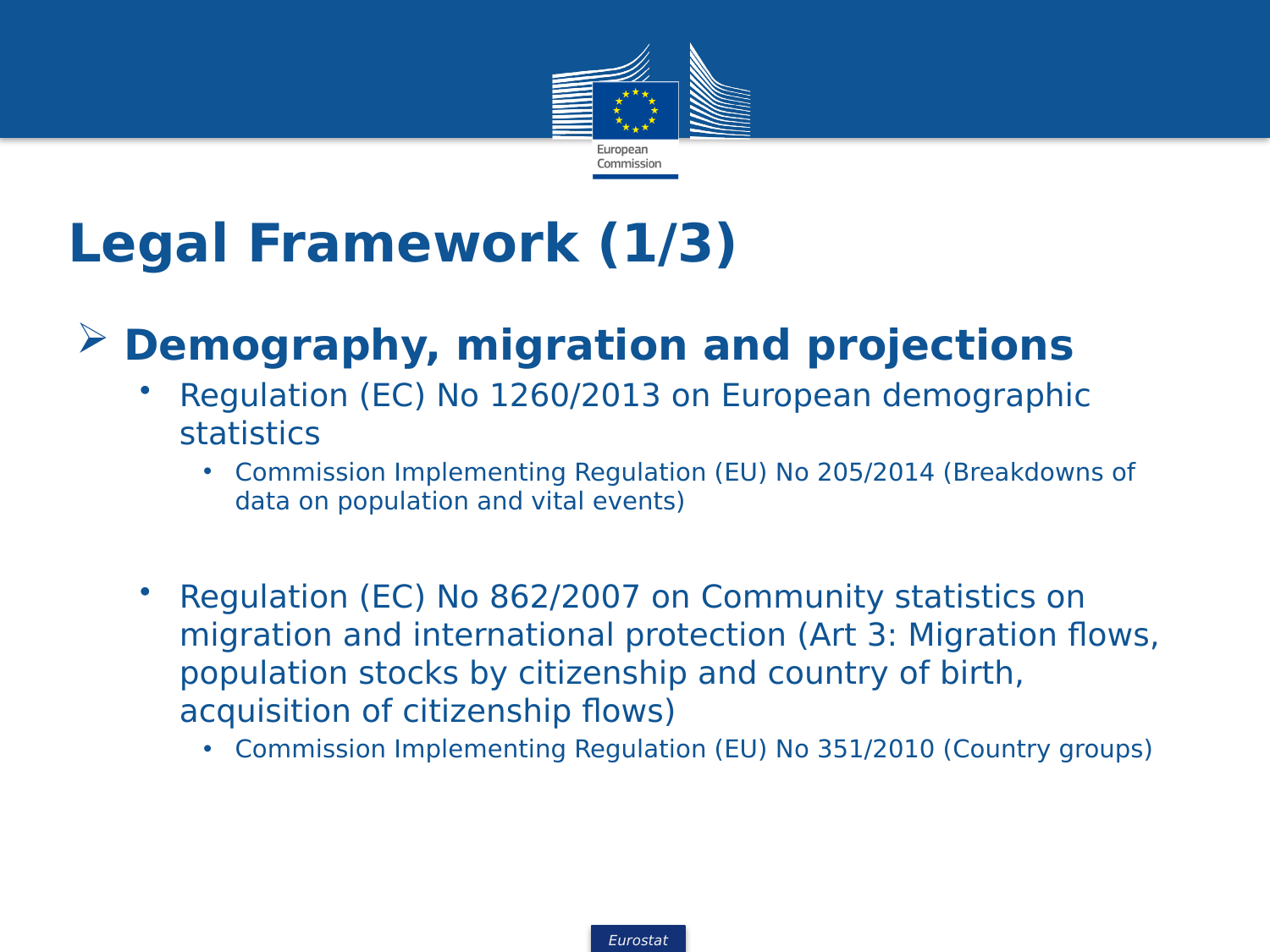

# Legal Framework (1/3)
Demography, migration and projections
Regulation (EC) No 1260/2013 on European demographic statistics
Commission Implementing Regulation (EU) No 205/2014 (Breakdowns of data on population and vital events)

Regulation (EC) No 862/2007 on Community statistics on migration and international protection (Art 3: Migration flows, population stocks by citizenship and country of birth, acquisition of citizenship flows)
Commission Implementing Regulation (EU) No 351/2010 (Country groups)